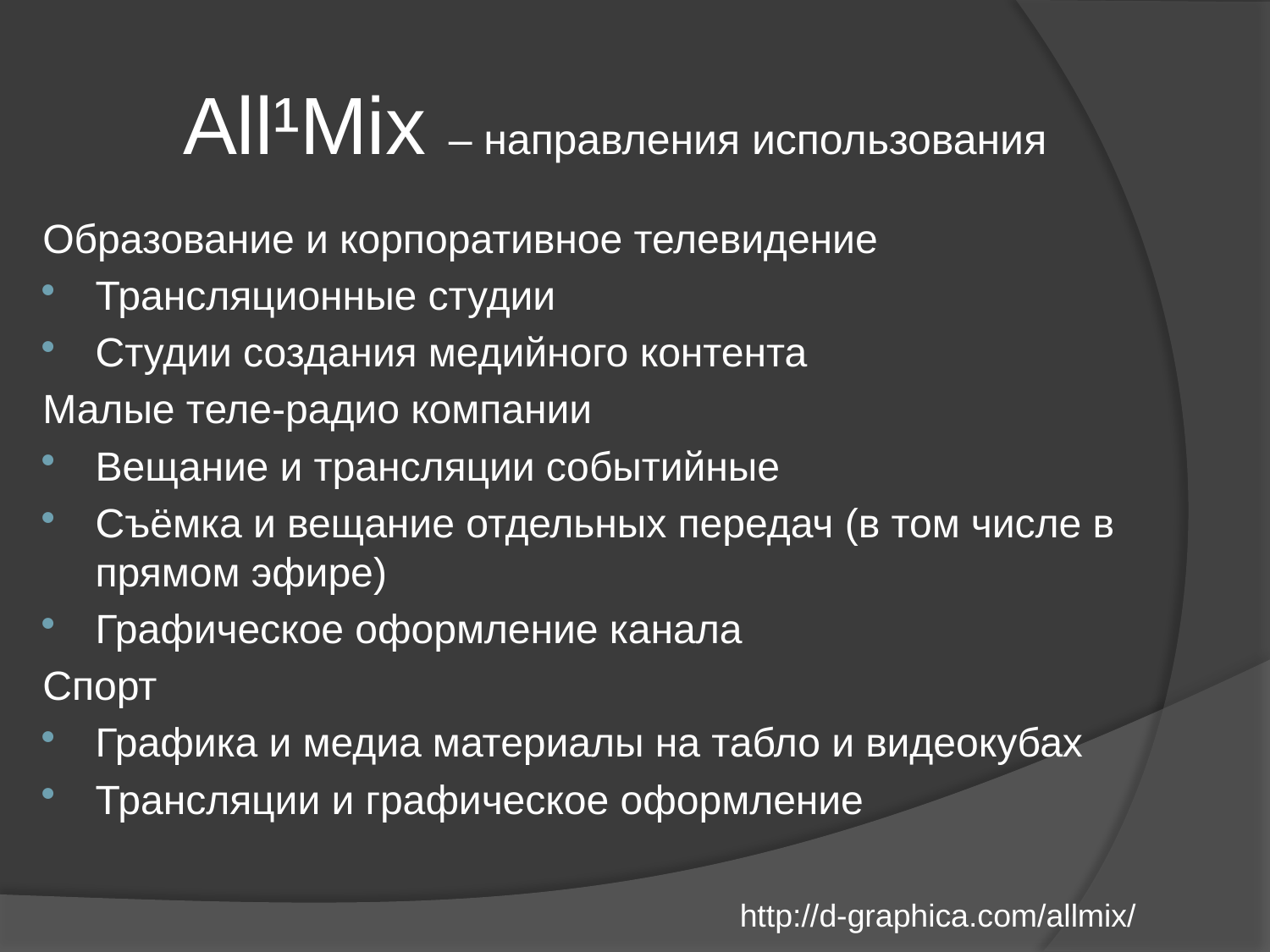

# All¹Mix – направления использования
Образование и корпоративное телевидение
Трансляционные студии
Студии создания медийного контента
Малые теле-радио компании
Вещание и трансляции событийные
Съёмка и вещание отдельных передач (в том числе в прямом эфире)
Графическое оформление канала
Спорт
Графика и медиа материалы на табло и видеокубах
Трансляции и графическое оформление
http://d-graphica.com/allmix/